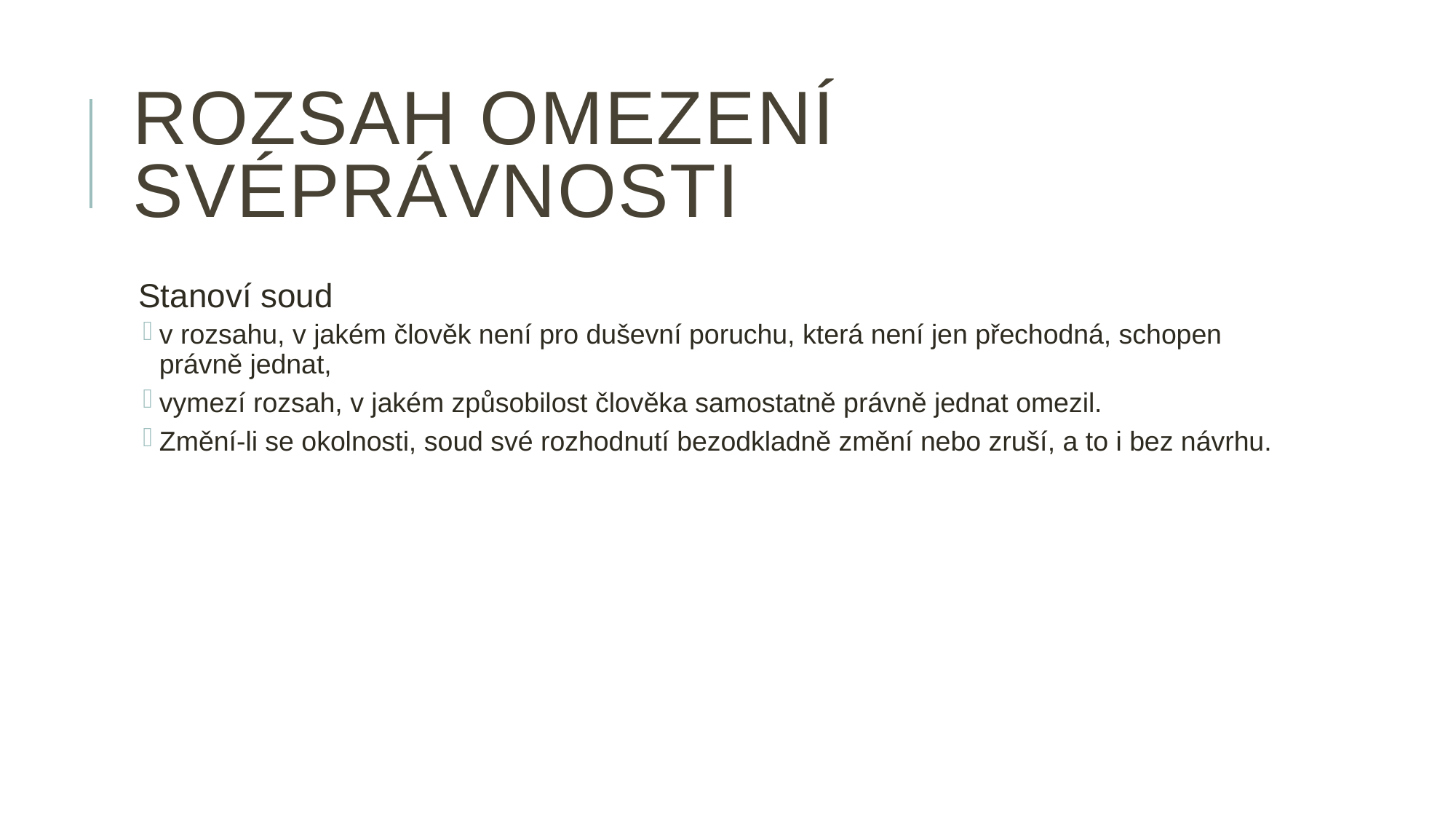

# Rozsah omezení svéprávnosti
Stanoví soud
v rozsahu, v jakém člověk není pro duševní poruchu, která není jen přechodná, schopen právně jednat,
vymezí rozsah, v jakém způsobilost člověka samostatně právně jednat omezil.
Změní-li se okolnosti, soud své rozhodnutí bezodkladně změní nebo zruší, a to i bez návrhu.